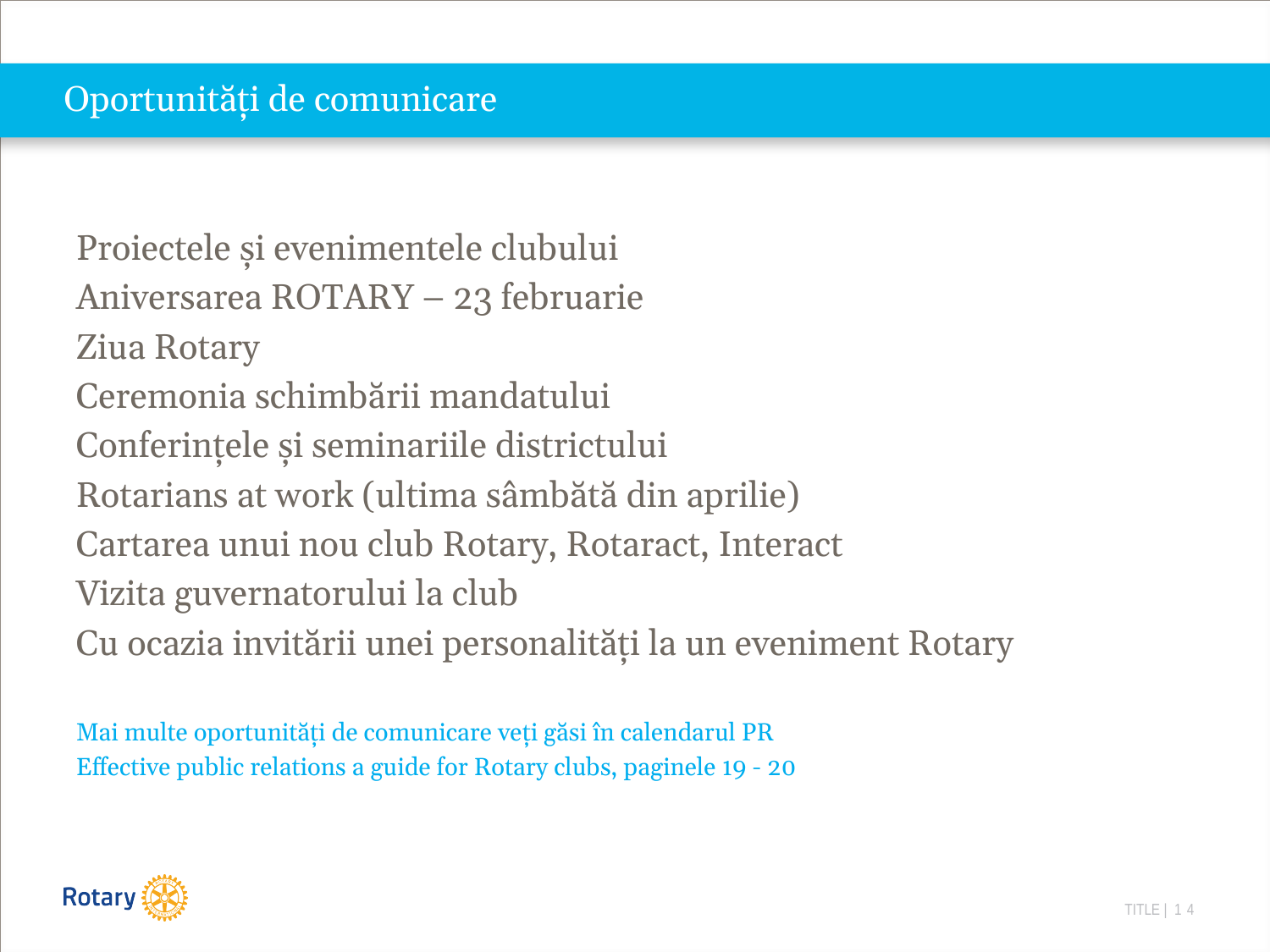

# Oportunități de comunicare

Proiectele și evenimentele clubului
Aniversarea ROTARY – 23 februarie
Ziua Rotary
Ceremonia schimbării mandatului
Conferințele și seminariile districtului
Rotarians at work (ultima sâmbătă din aprilie)
Cartarea unui nou club Rotary, Rotaract, Interact
Vizita guvernatorului la club
Cu ocazia invitării unei personalități la un eveniment Rotary

Mai multe oportunități de comunicare veți găsi în calendarul PR
Effective public relations a guide for Rotary clubs, paginele 19 - 20